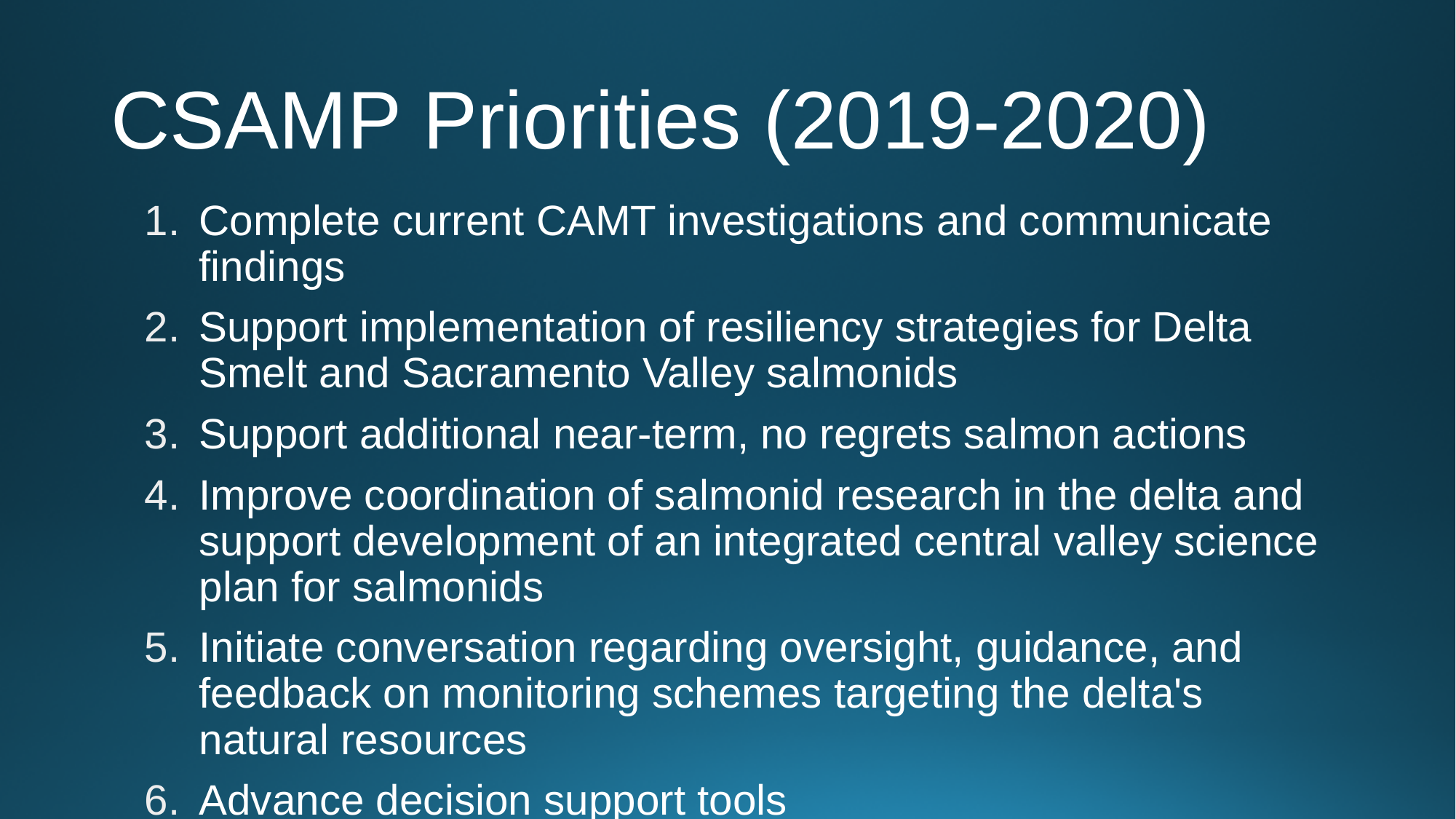

# CSAMP Priorities (2019-2020)
Complete current CAMT investigations and communicate findings
Support implementation of resiliency strategies for Delta Smelt and Sacramento Valley salmonids
Support additional near-term, no regrets salmon actions
Improve coordination of salmonid research in the delta and support development of an integrated central valley science plan for salmonids
Initiate conversation regarding oversight, guidance, and feedback on monitoring schemes targeting the delta's natural resources
Advance decision support tools